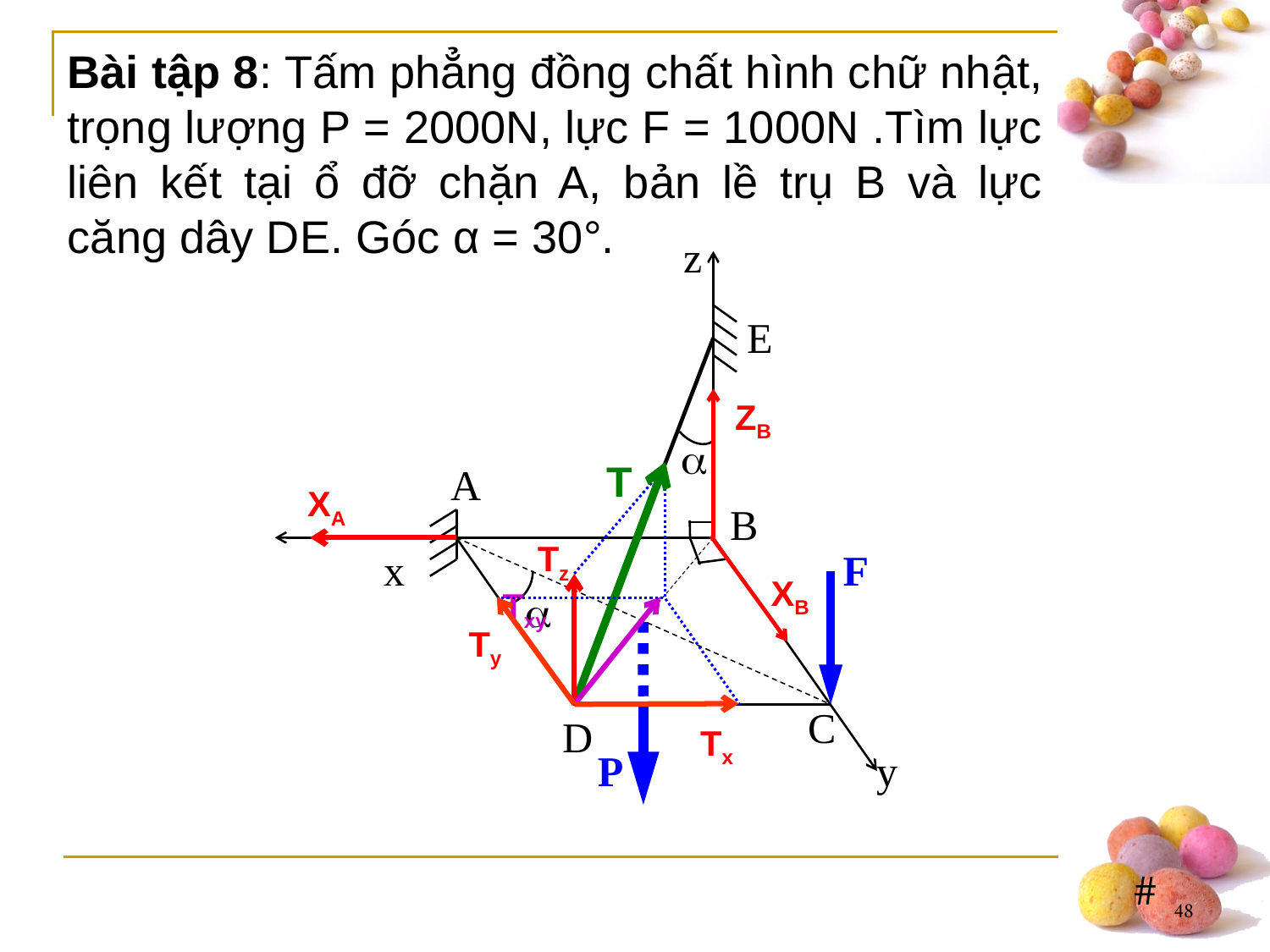

Bài tập 8: Tấm phẳng đồng chất hình chữ nhật, trọng lượng P = 2000N, lực F = 1000N .Tìm lực liên kết tại ổ đỡ chặn A, bản lề trụ B và lực căng dây DE. Góc α = 30°.
    z
  E

 α
   A
   B

   x

F

 α

C
D
P
 y
ZB
XB
T
XA
Tz
Txy
Ty
Tx
48